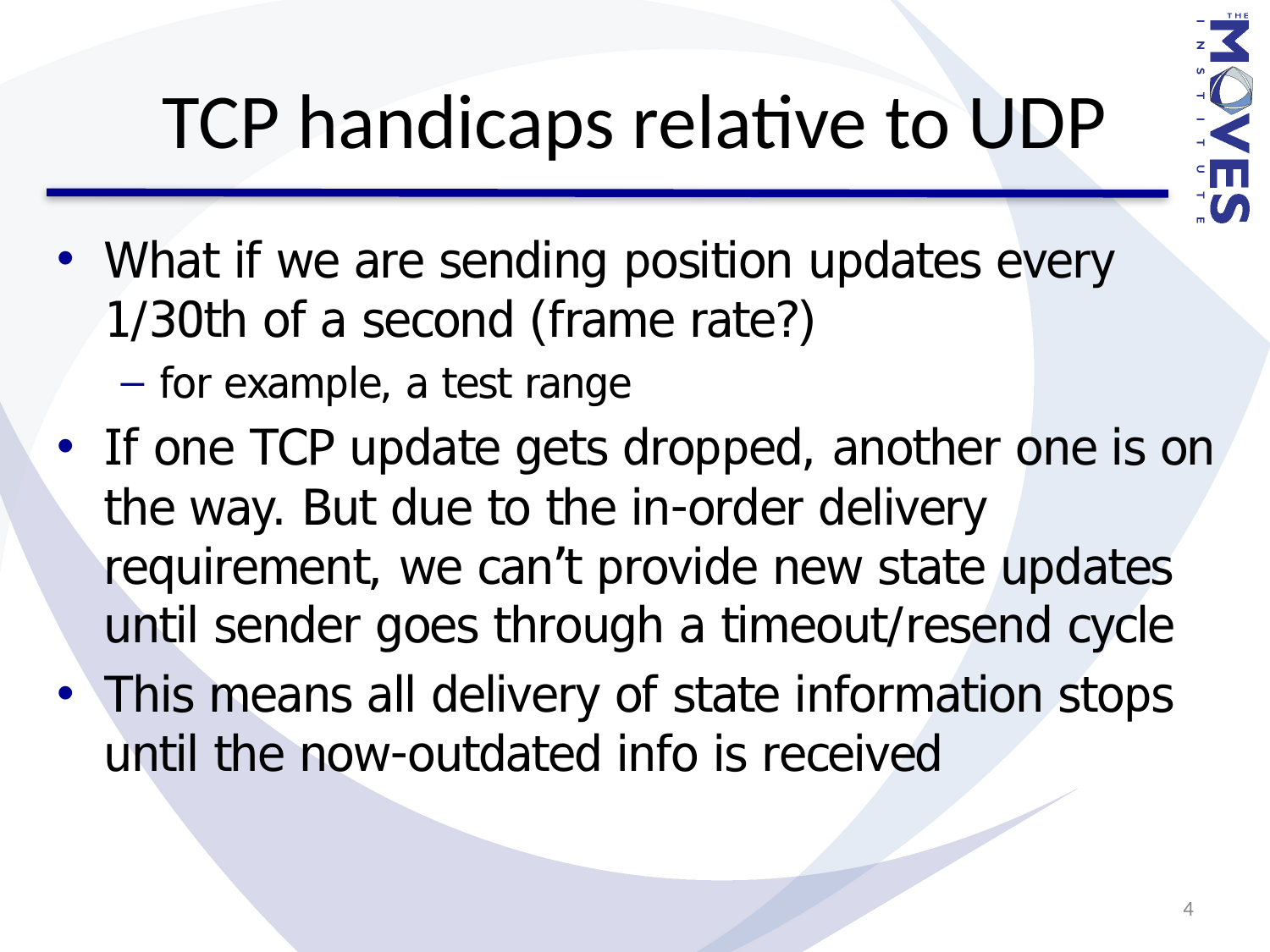

# TCP handicaps relative to UDP
What if we are sending position updates every 1/30th of a second (frame rate?)
for example, a test range
If one TCP update gets dropped, another one is on the way. But due to the in-order delivery requirement, we can’t provide new state updates until sender goes through a timeout/resend cycle
This means all delivery of state information stops until the now-outdated info is received
4